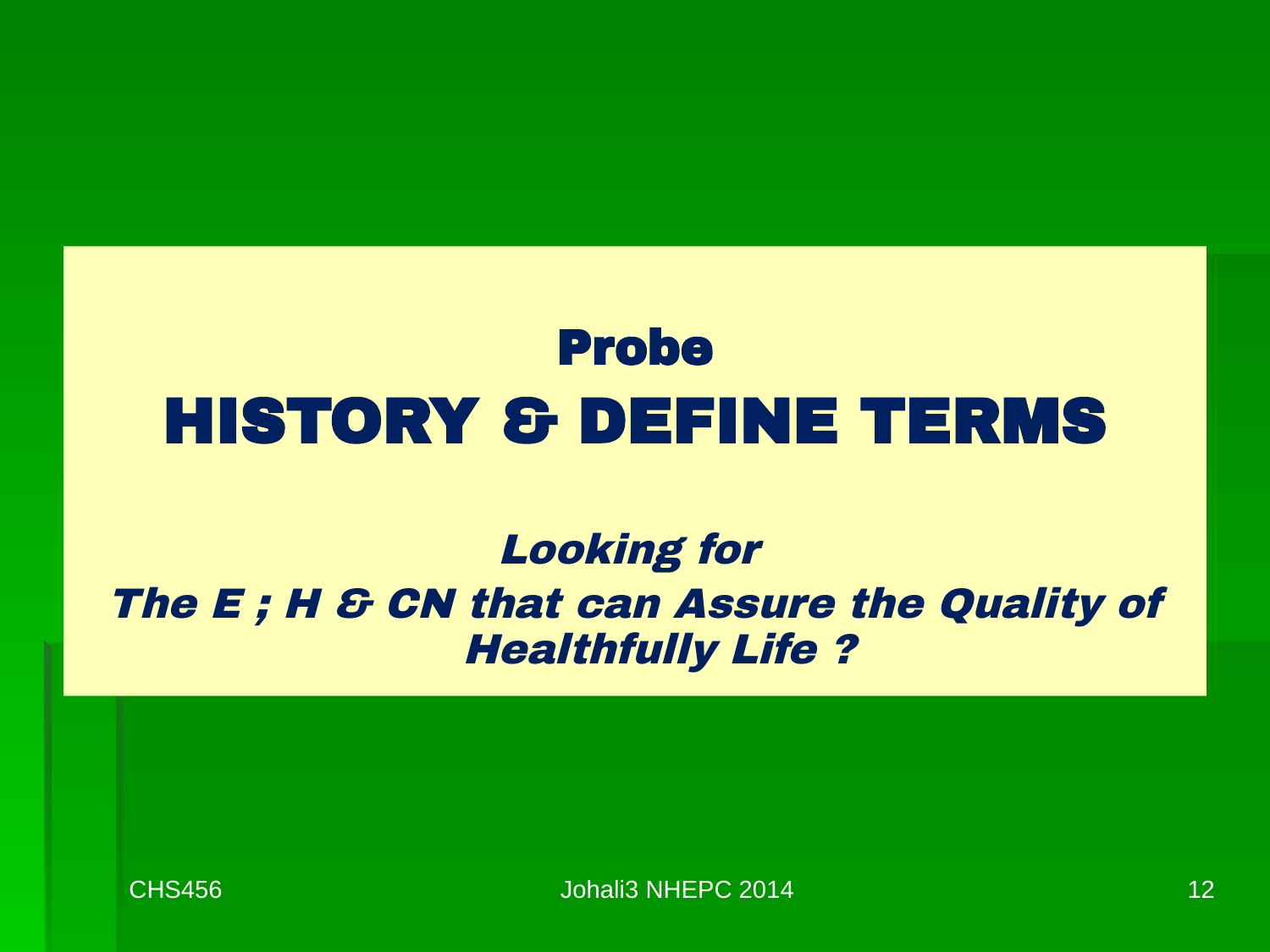

Probe
HISTORY & DEFINE TERMS

Looking for
The E ; H & CN that can Assure the Quality of Healthfully Life ?
CHS456
Johali3 NHEPC 2014
12